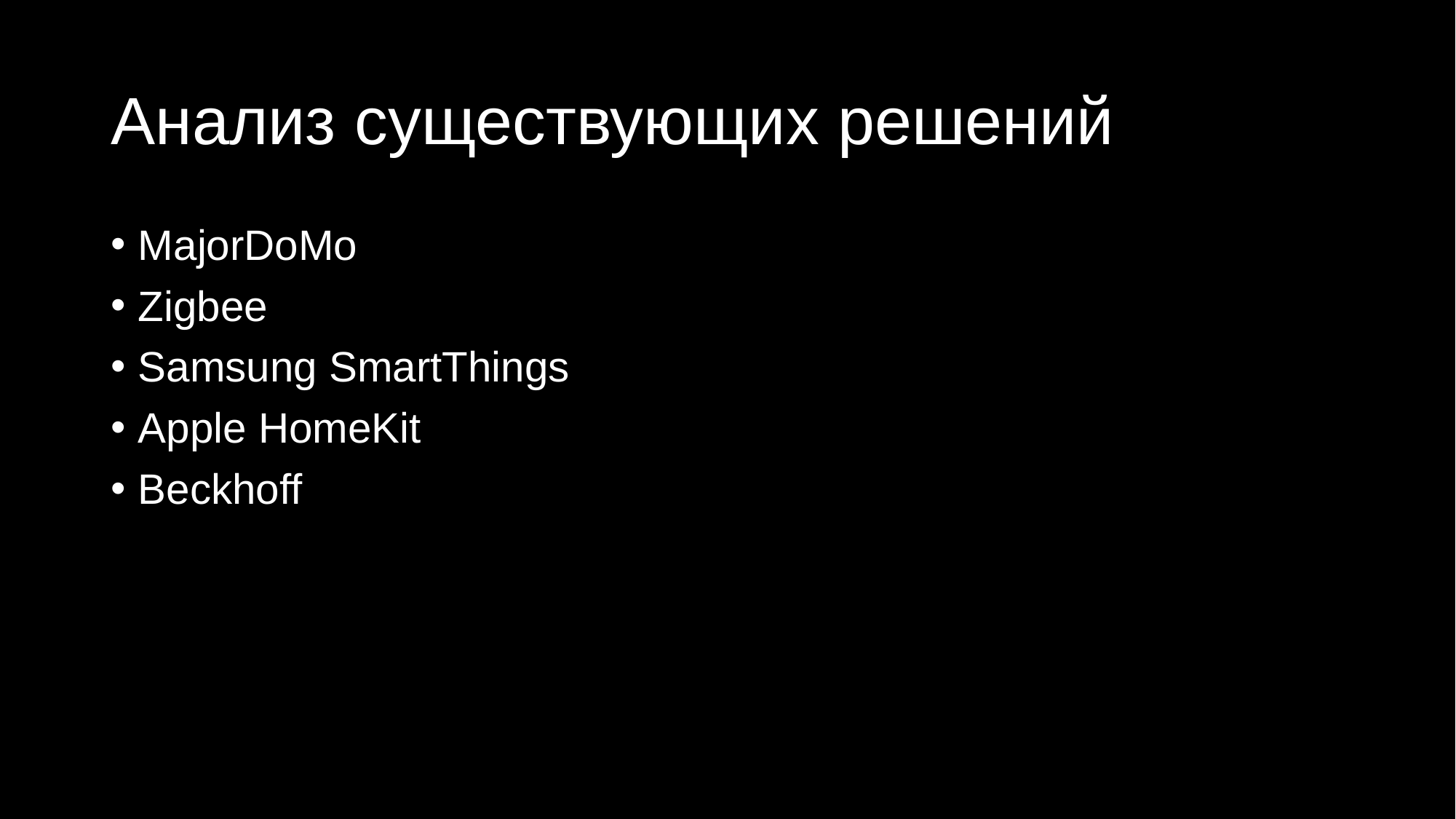

# Анализ существующих решений
MajorDoMo
Zigbee
Samsung SmartThings
Apple HomeKit
Beckhoff